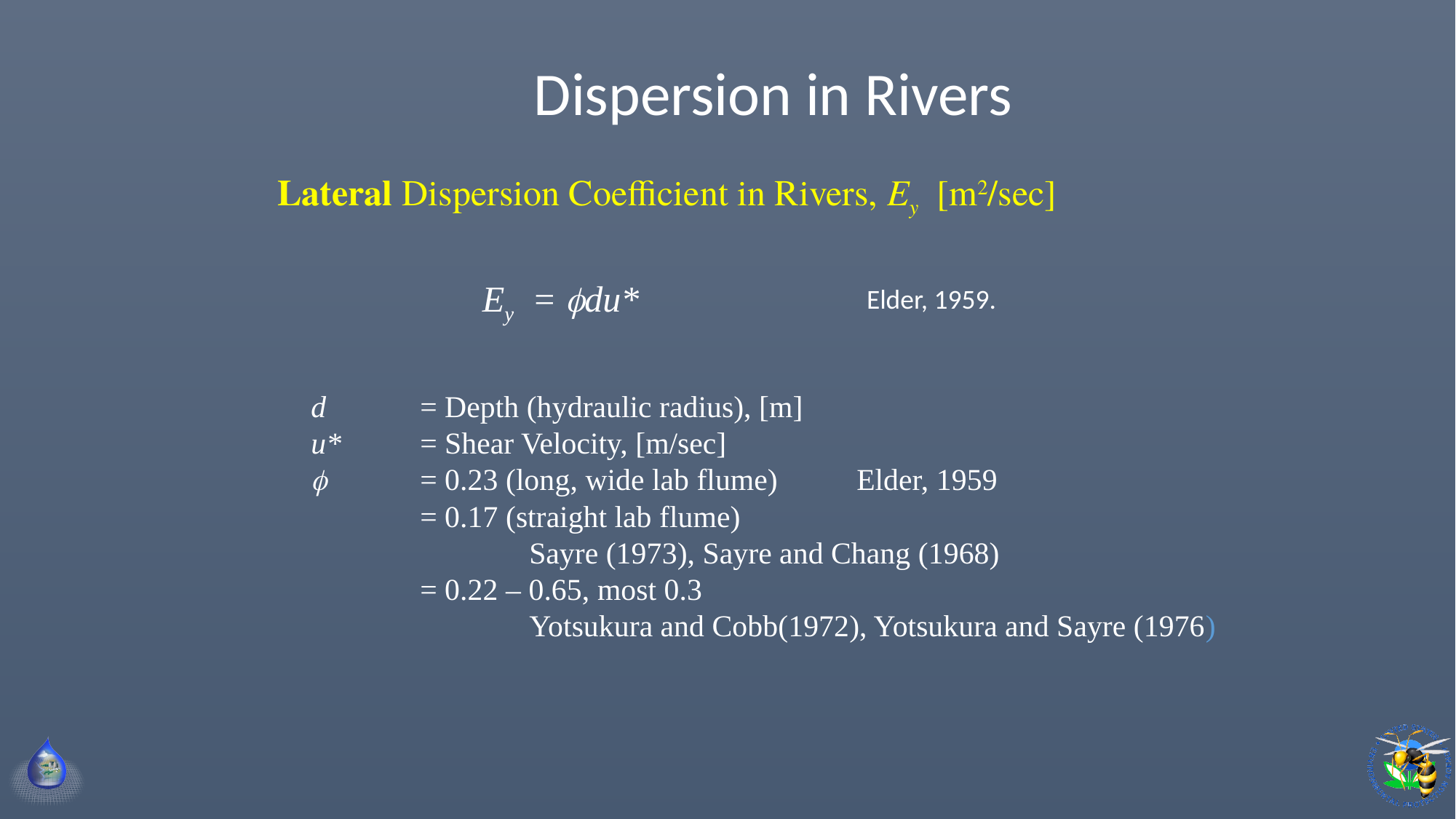

# Dispersion in Rivers
Lateral Dispersion Coefficient in Rivers, Ey  [m2/sec]
Ey  = φdu*
Elder, 1959.

d 	= Depth (hydraulic radius), [m]
u* 	= Shear Velocity, [m/sec]
φ	= 0.23 (long, wide lab flume)	Elder, 1959
	= 0.17 (straight lab flume)
		Sayre (1973), Sayre and Chang (1968)
	= 0.22 – 0.65, most 0.3
		Yotsukura and Cobb(1972), Yotsukura and Sayre (1976)